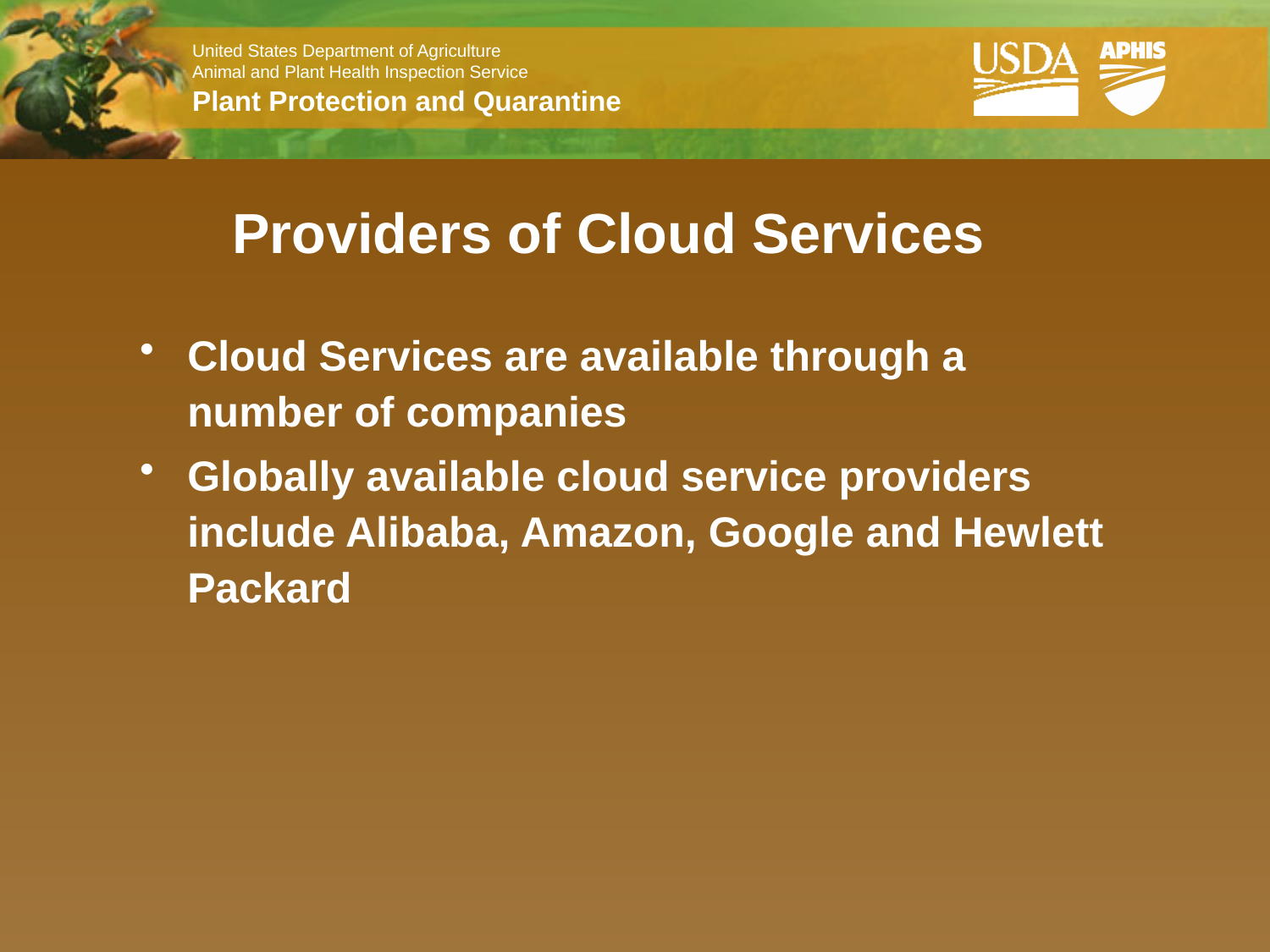

# Providers of Cloud Services
Cloud Services are available through a number of companies
Globally available cloud service providers include Alibaba, Amazon, Google and Hewlett Packard